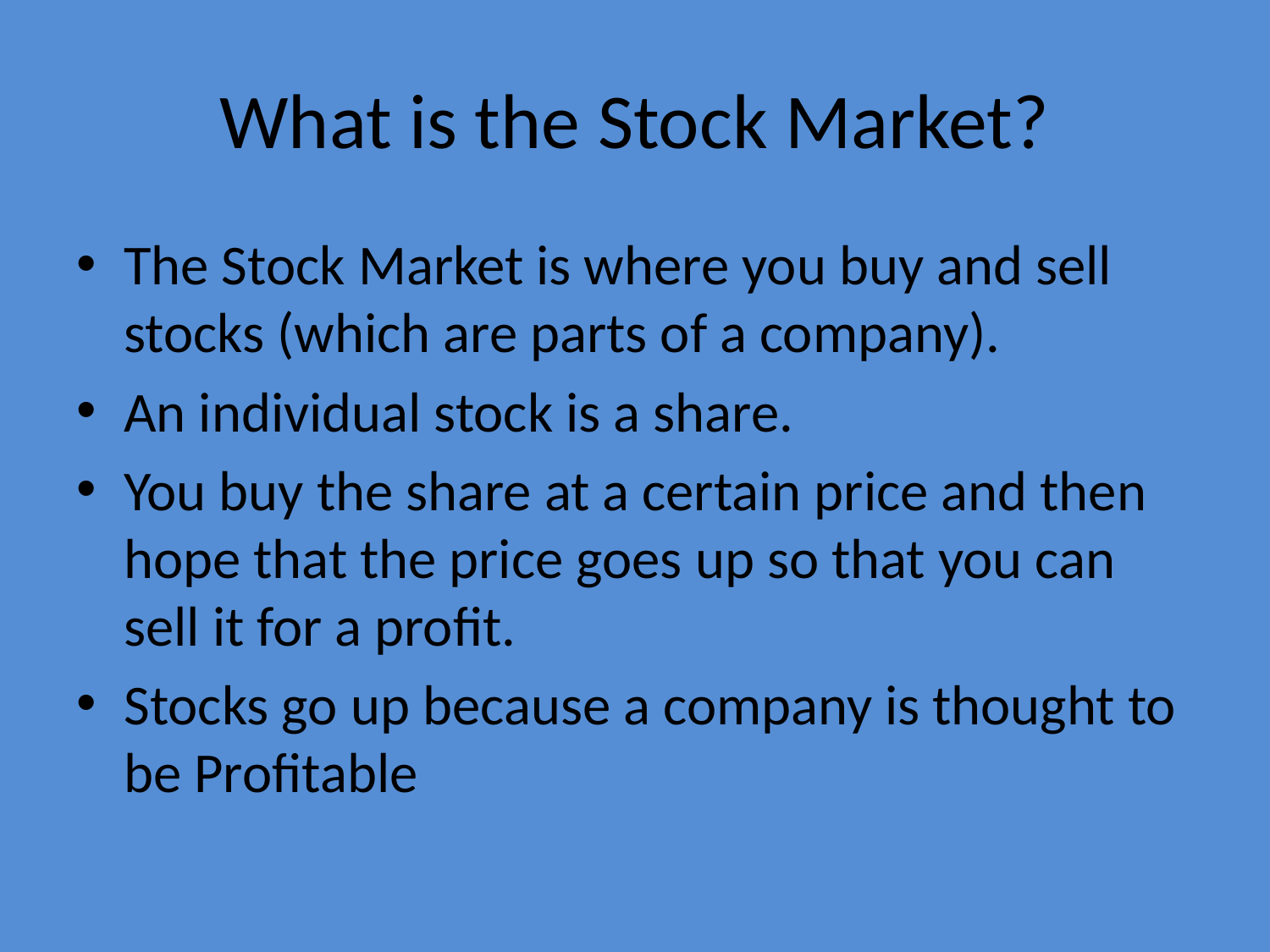

# What is the Stock Market?
The Stock Market is where you buy and sell stocks (which are parts of a company).
An individual stock is a share.
You buy the share at a certain price and then hope that the price goes up so that you can sell it for a profit.
Stocks go up because a company is thought to be Profitable